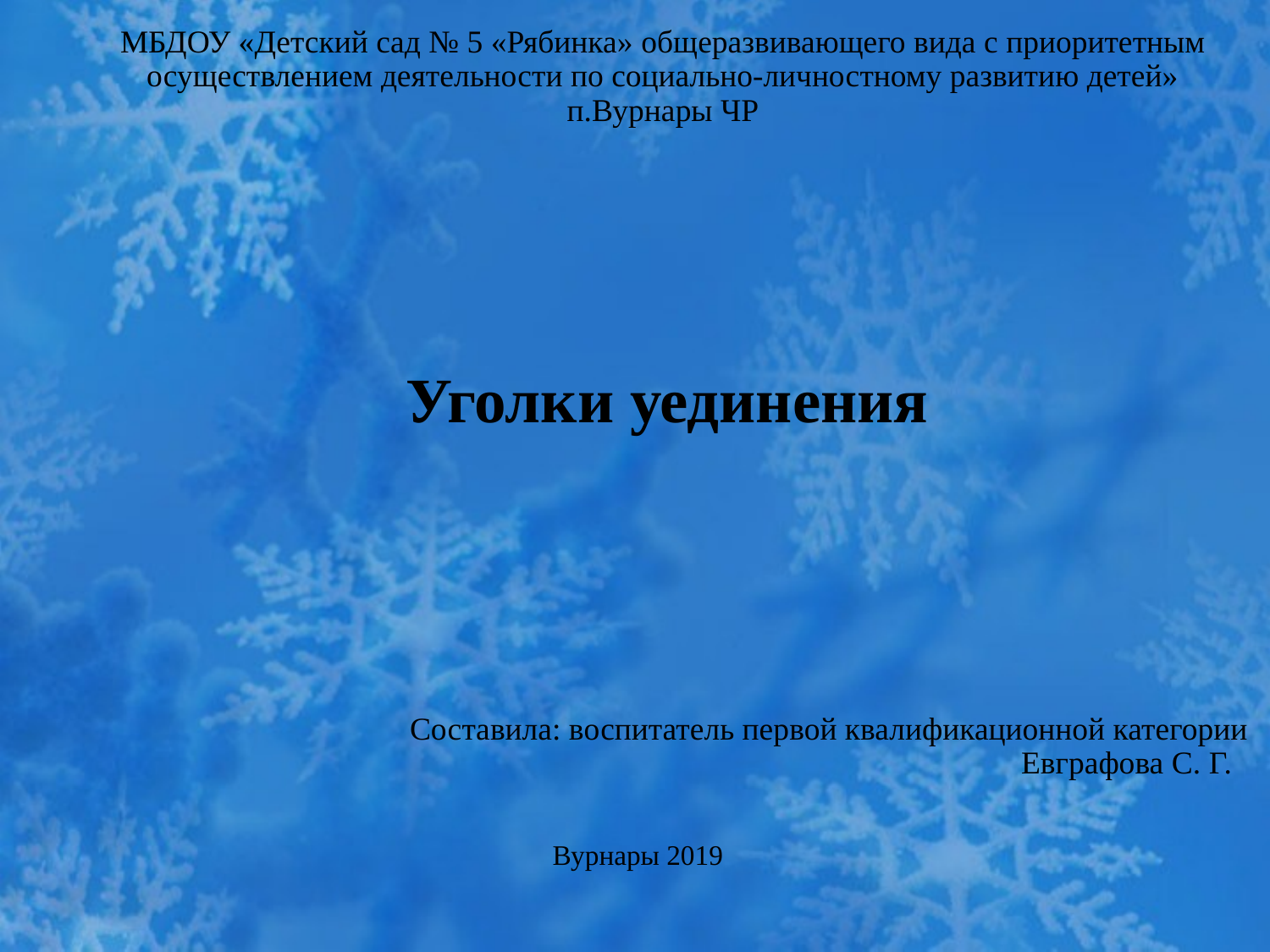

# МБДОУ «Детский сад № 5 «Рябинка» общеразвивающего вида с приоритетным осуществлением деятельности по социально-личностному развитию детей» п.Вурнары ЧР Уголки уединения
Составила: воспитатель первой квалификационной категории
Евграфова С. Г.

Вурнары 2019